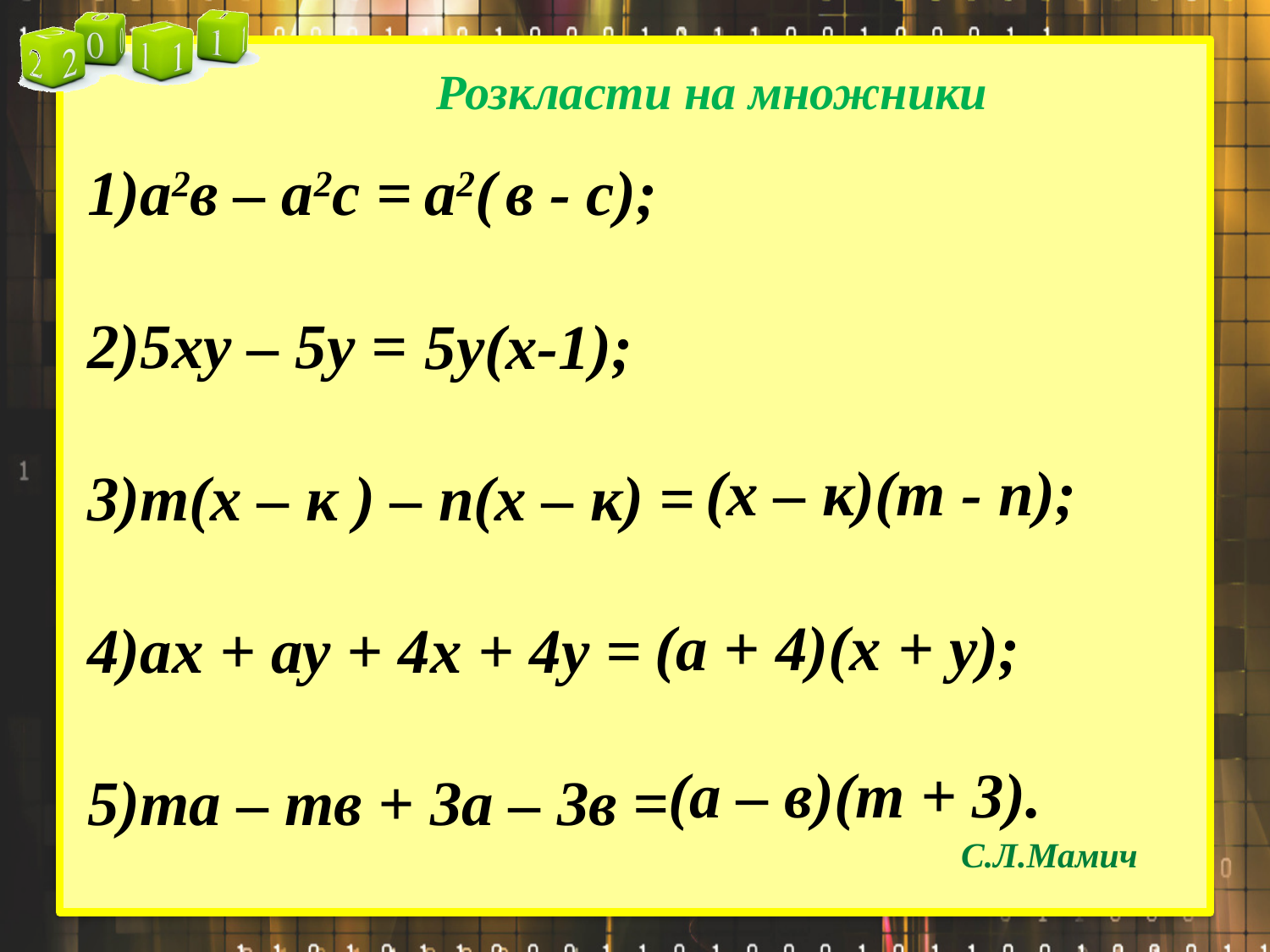

Розкласти на множники
а2в – а2с =

5ху – 5у =

т(х – к ) – п(х – к) =

ах + ау + 4х + 4у =

та – тв + 3а – 3в =
а2( в - с);
5у(х-1);
(х – к)(т - п);
(а + 4)(х + у);
(а – в)(т + 3).
С.Л.Мамич